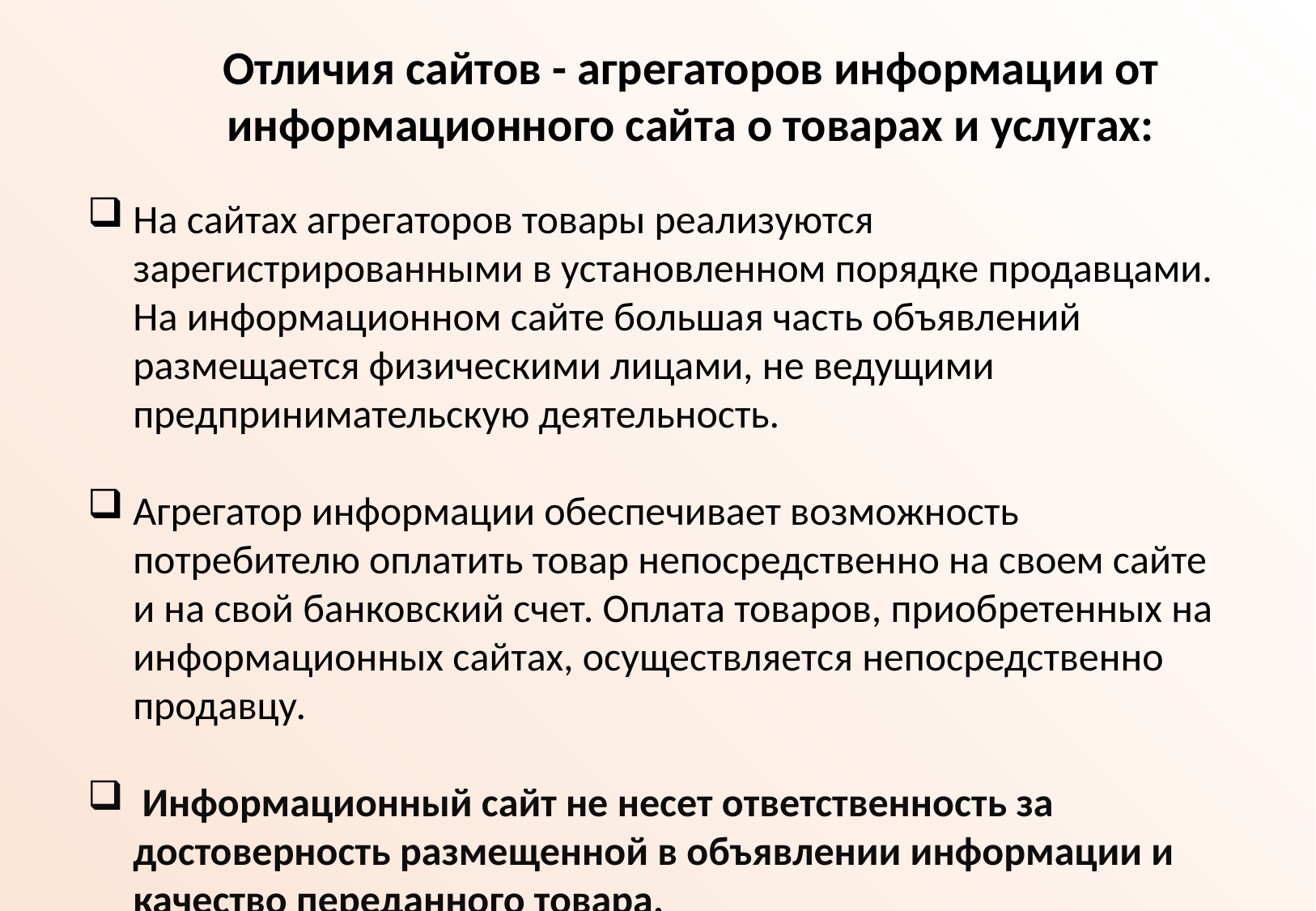

Отличия сайтов - агрегаторов информации от информационного сайта о товарах и услугах:
На сайтах агрегаторов товары реализуются зарегистрированными в установленном порядке продавцами. На информационном сайте большая часть объявлений размещается физическими лицами, не ведущими предпринимательскую деятельность.

Агрегатор информации обеспечивает возможность  потребителю оплатить товар непосредственно на своем сайте и на свой банковский счет. Оплата товаров, приобретенных на информационных сайтах, осуществляется непосредственно продавцу.

 Информационный сайт не несет ответственность за достоверность размещенной в объявлении информации и качество переданного товара.